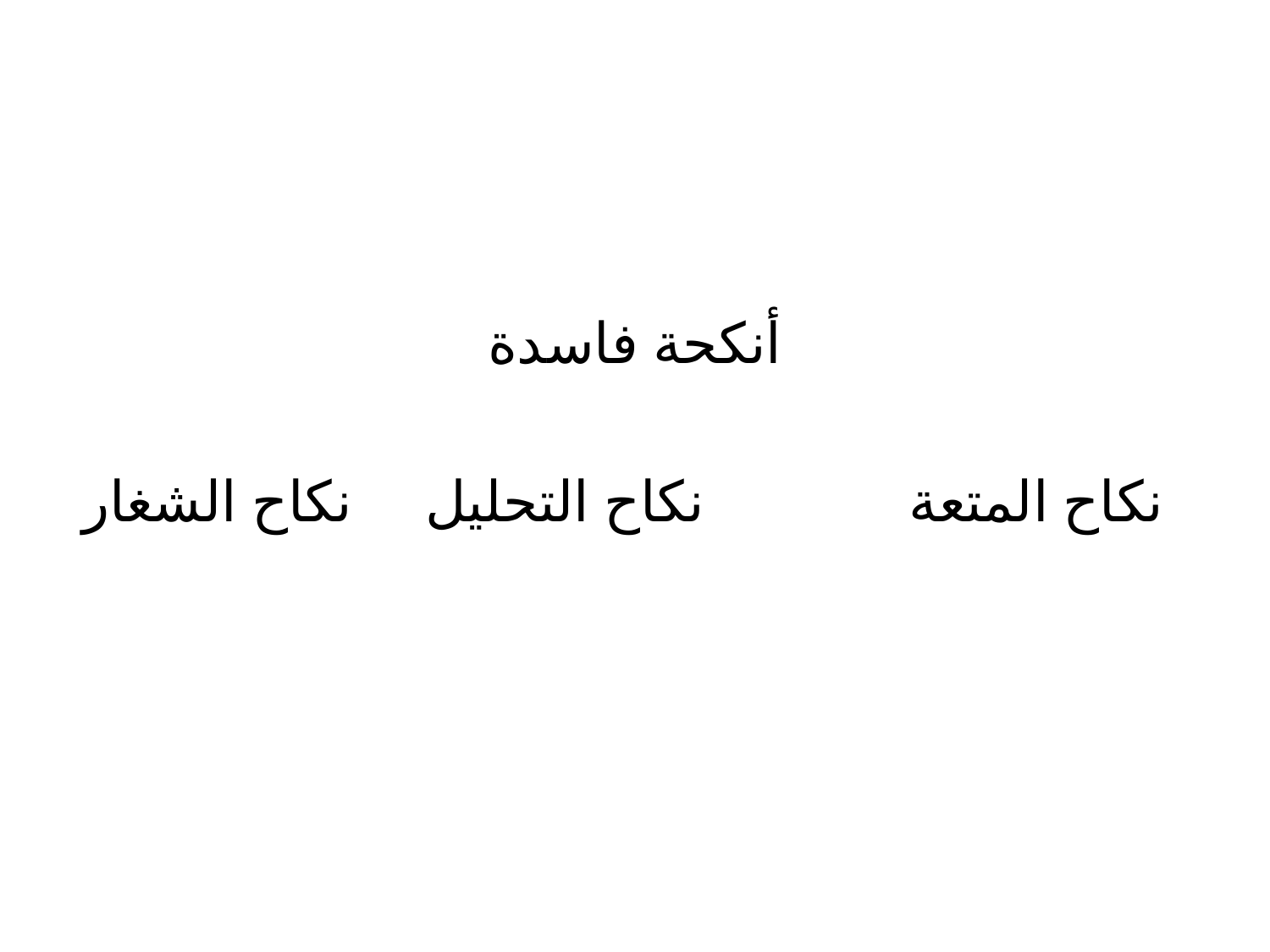

#

أنكحة فاسدة

  نكاح المتعة              نكاح التحليل     نكاح الشغار